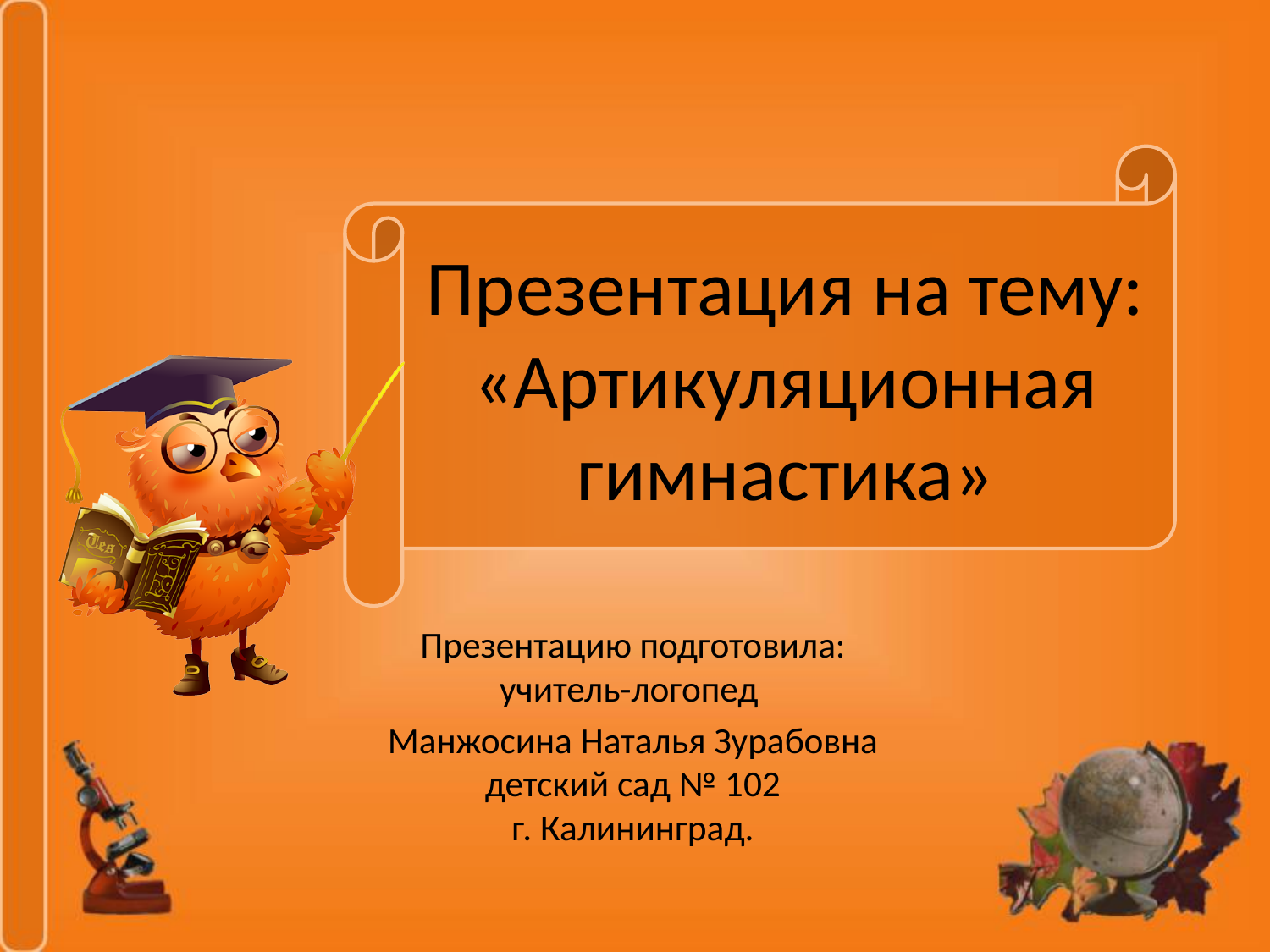

# Презентация на тему: «Артикуляционная гимнастика»
Презентацию подготовила:
учитель-логопед
Манжосина Наталья Зурабовна
детский сад № 102
г. Калининград.